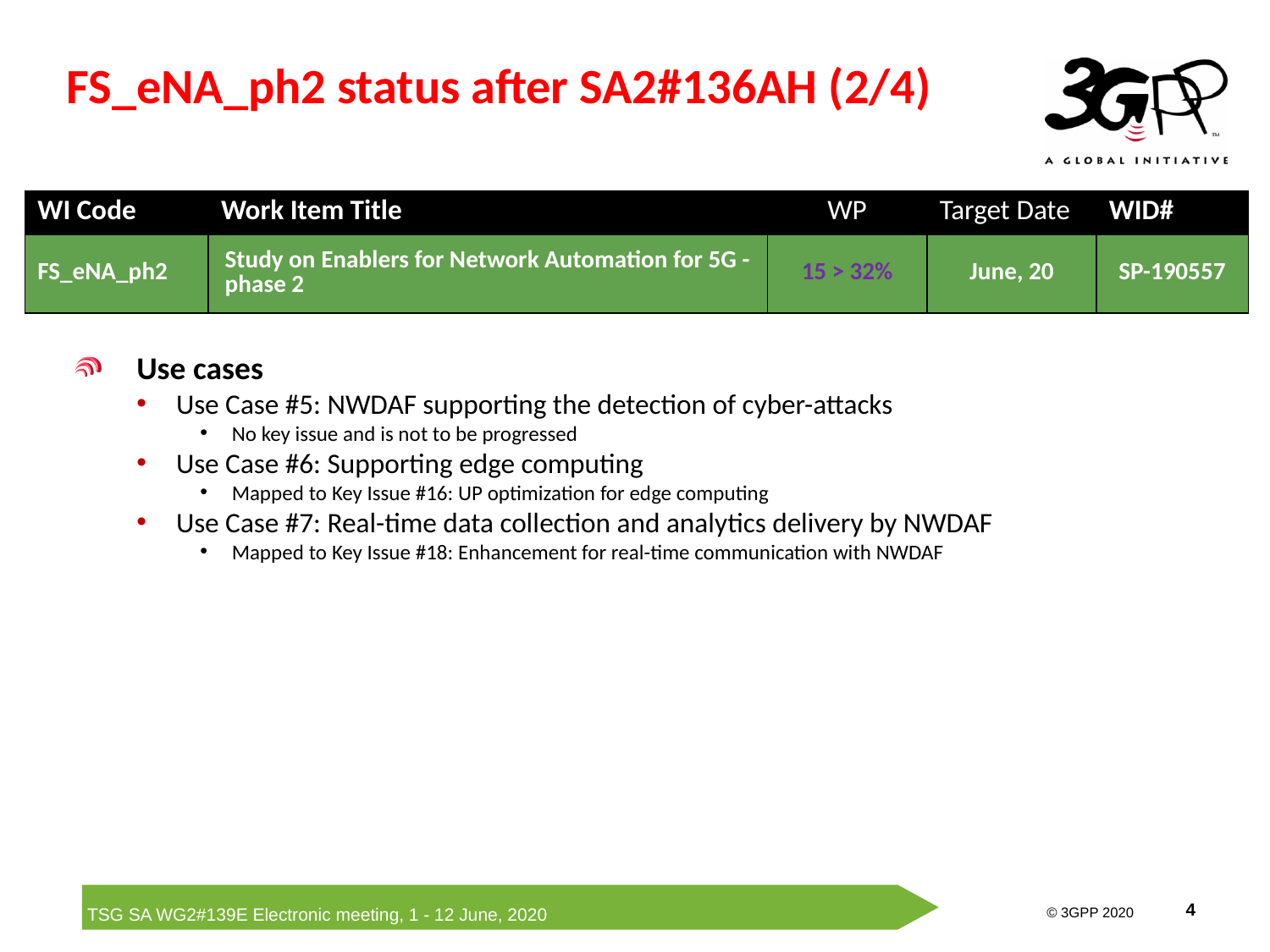

# FS_eNA_ph2 status after SA2#136AH (2/4)
| WI Code | Work Item Title | WP | Target Date | WID# |
| --- | --- | --- | --- | --- |
| FS\_eNA\_ph2 | Study on Enablers for Network Automation for 5G - phase 2 | 15 > 32% | June, 20 | SP-190557 |
Use cases
Use Case #5: NWDAF supporting the detection of cyber-attacks
No key issue and is not to be progressed
Use Case #6: Supporting edge computing
Mapped to Key Issue #16: UP optimization for edge computing
Use Case #7: Real-time data collection and analytics delivery by NWDAF
Mapped to Key Issue #18: Enhancement for real-time communication with NWDAF